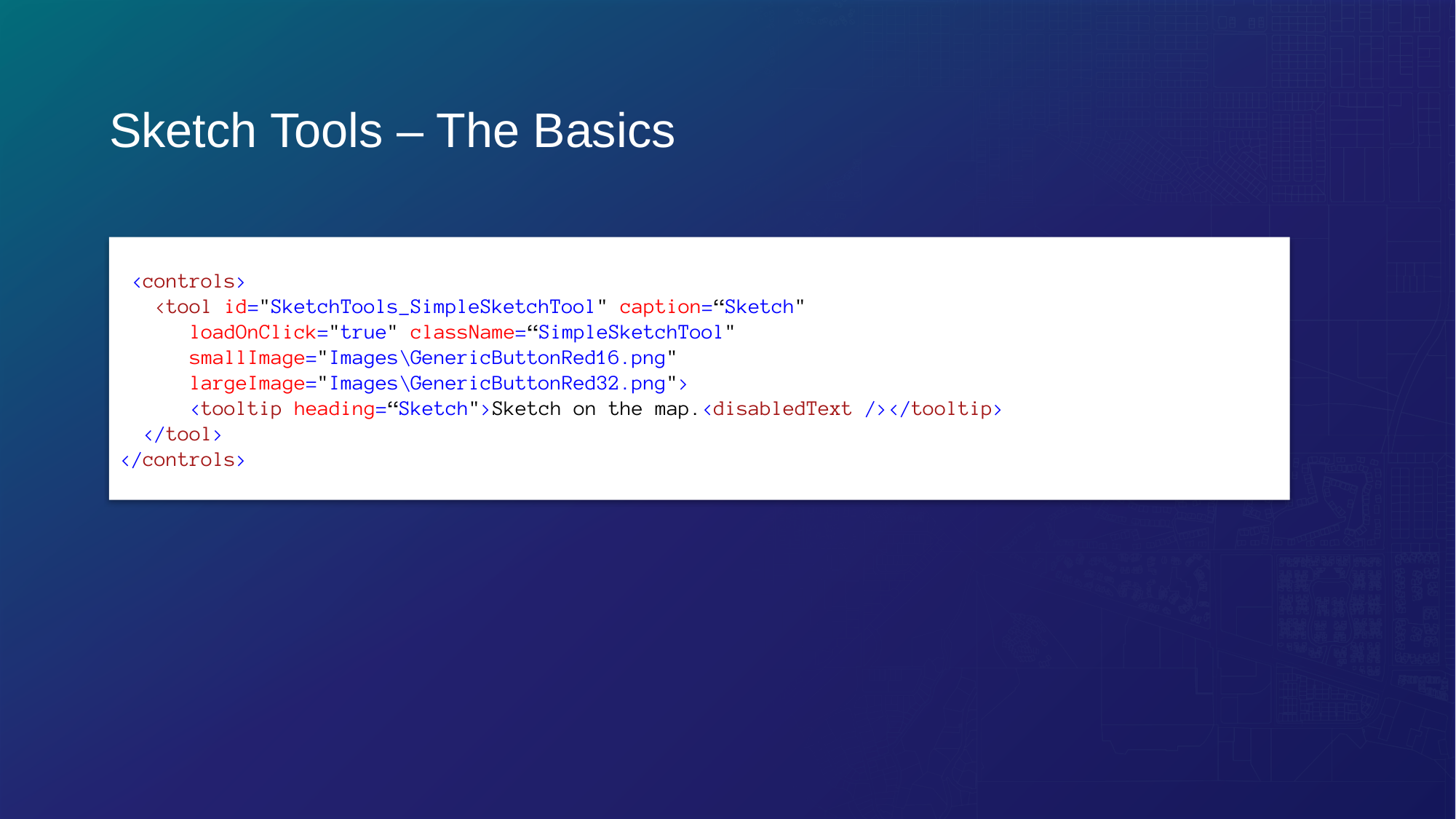

# Sketch Tools – The Basics
 <controls>
   <tool id="SketchTools_SimpleSketchTool" caption=“Sketch"
      loadOnClick="true" className=“SimpleSketchTool"
      smallImage="Images\GenericButtonRed16.png"
      largeImage="Images\GenericButtonRed32.png">
      <tooltip heading=“Sketch">Sketch on the map.<disabledText /></tooltip>
  </tool>
</controls>